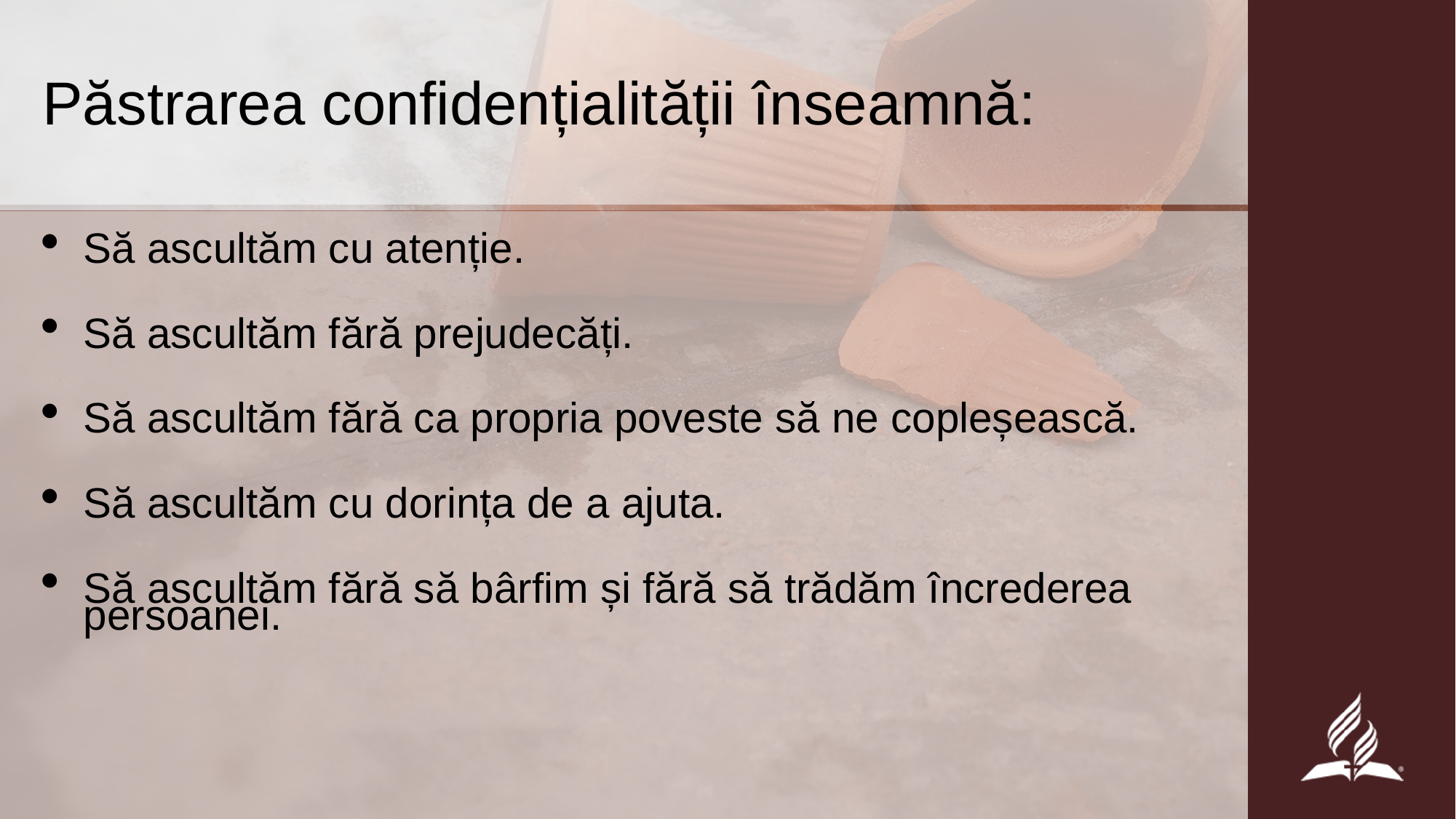

# Păstrarea confidențialității înseamnă:
Să ascultăm cu atenție.

Să ascultăm fără prejudecăți.

Să ascultăm fără ca propria poveste să ne copleșească.

Să ascultăm cu dorința de a ajuta.

Să ascultăm fără să bârfim și fără să trădăm încrederea persoanei.